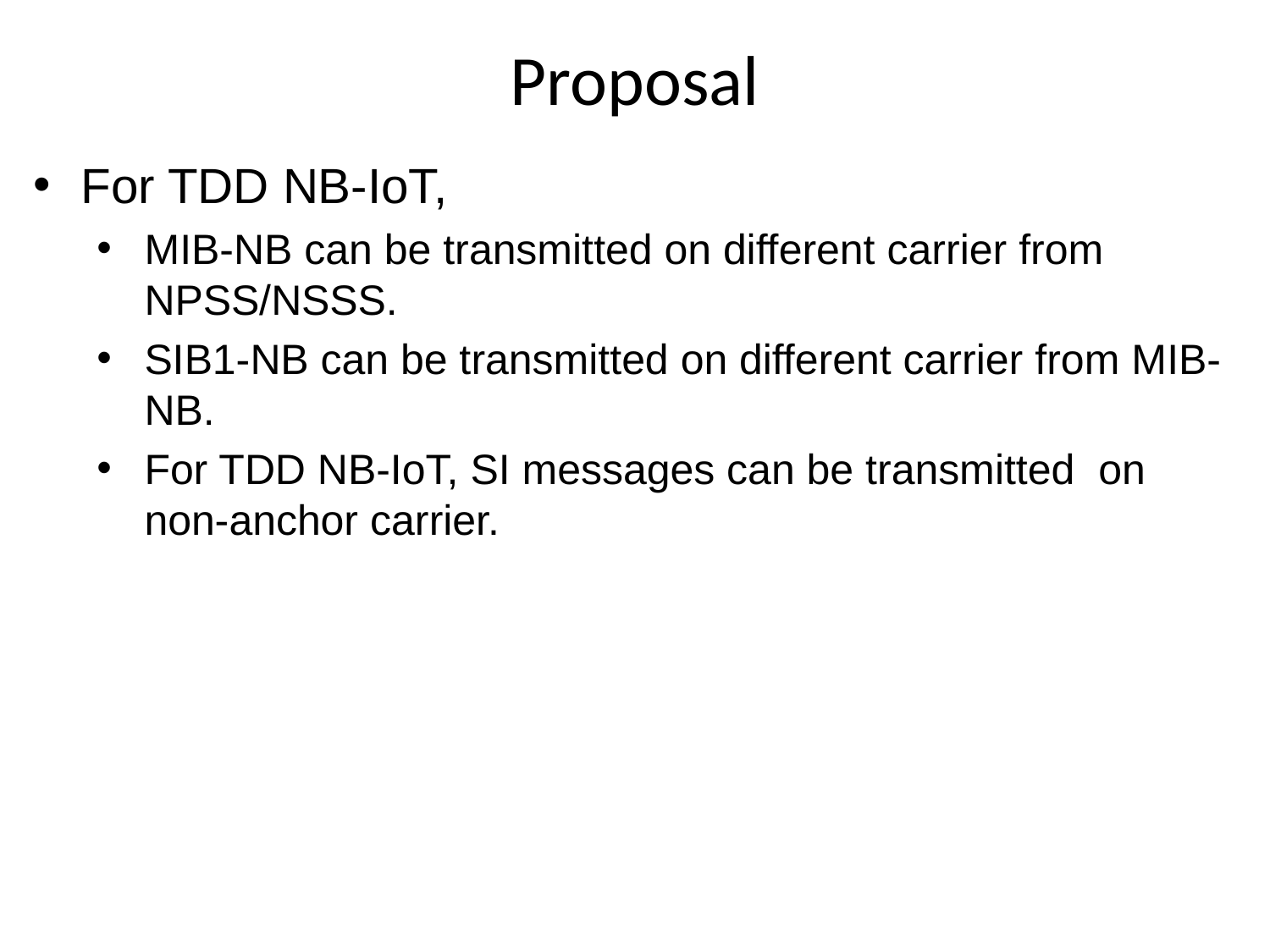

Proposal
For TDD NB-IoT,
MIB-NB can be transmitted on different carrier from NPSS/NSSS.
SIB1-NB can be transmitted on different carrier from MIB-NB.
For TDD NB-IoT, SI messages can be transmitted  on non-anchor carrier.